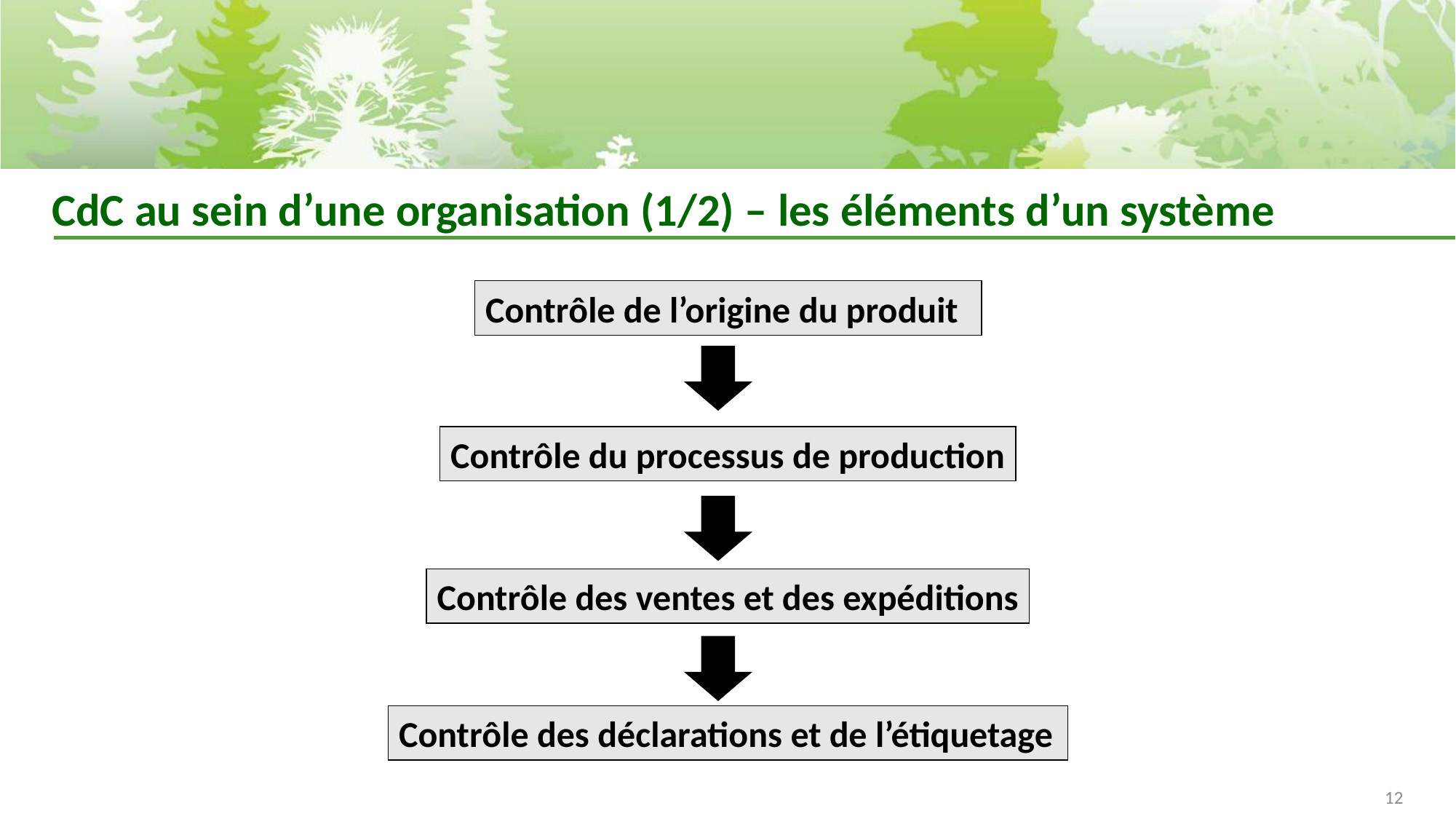

# CdC au sein d’une organisation (1/2) – les éléments d’un système
Contrôle de l’origine du produit

Contrôle du processus de production

Contrôle des ventes et des expéditions

Contrôle des déclarations et de l’étiquetage
12